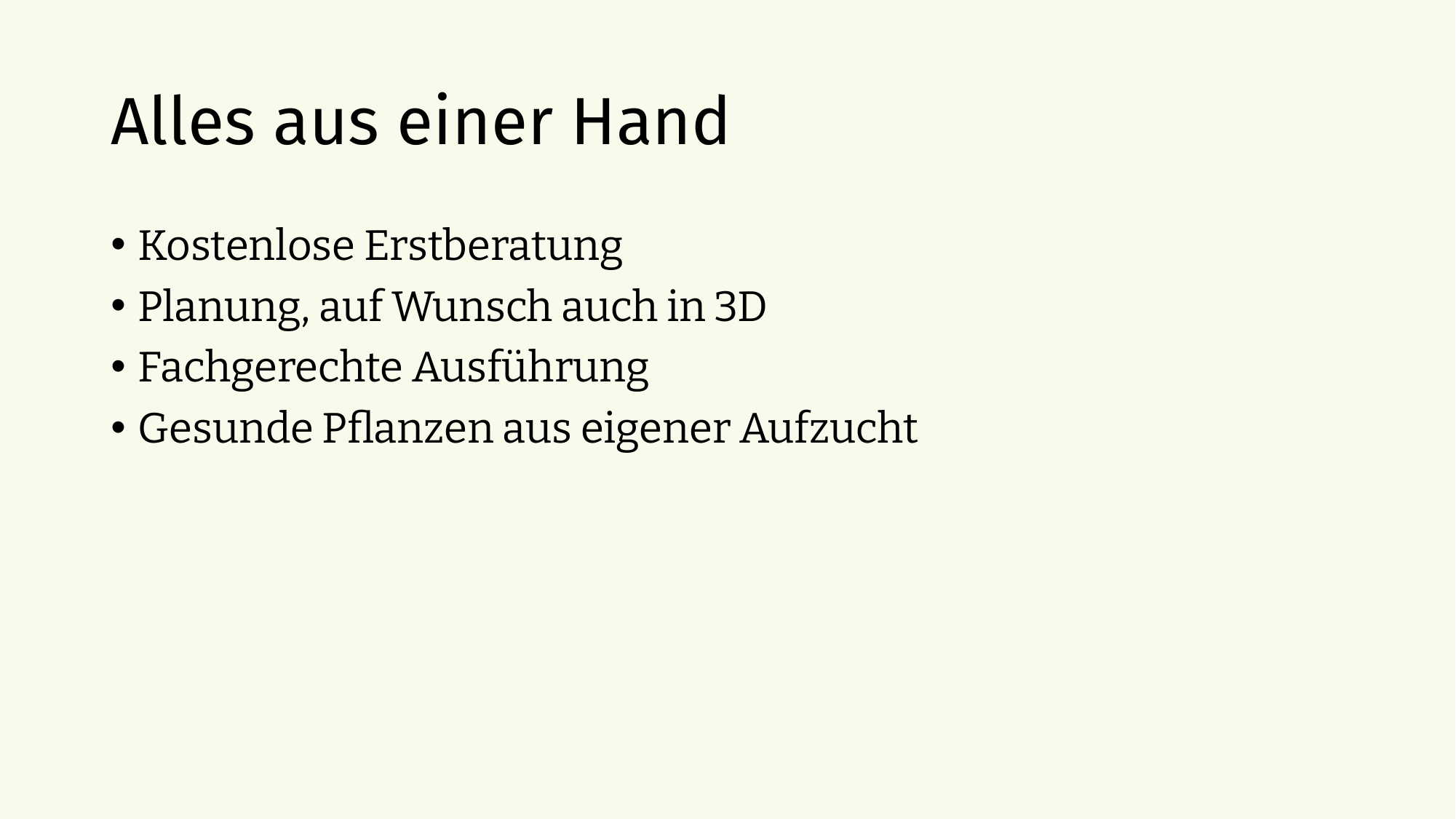

# Alles aus einer Hand
Kostenlose Erstberatung
Planung, auf Wunsch auch in 3D
Fachgerechte Ausführung
Gesunde Pflanzen aus eigener Aufzucht